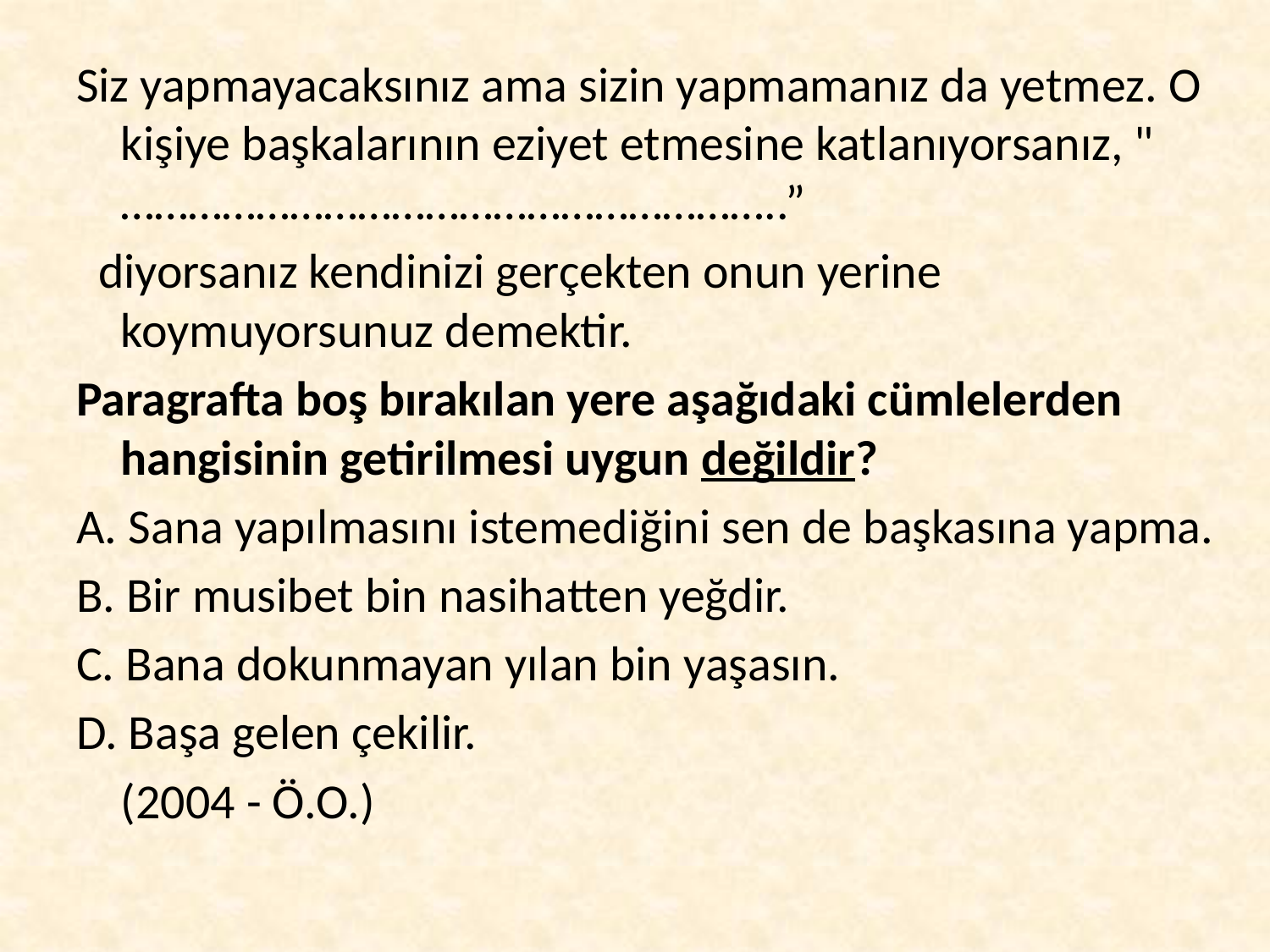

Siz yapmayacaksınız ama sizin yapmamanız da yetmez. O kişiye başkalarının eziyet etmesine katlanıyorsanız, " …………………………………………………..”
  diyorsanız kendinizi gerçekten onun yerine koymuyorsunuz demektir.
Paragrafta boş bırakılan yere aşağıdaki cümlelerden hangisinin getirilmesi uygun değildir?
A. Sana yapılmasını istemediğini sen de başkasına yapma.
B. Bir musibet bin nasihatten yeğdir.
C. Bana dokunmayan yılan bin yaşasın.
D. Başa gelen çekilir.
						(2004 - Ö.O.)